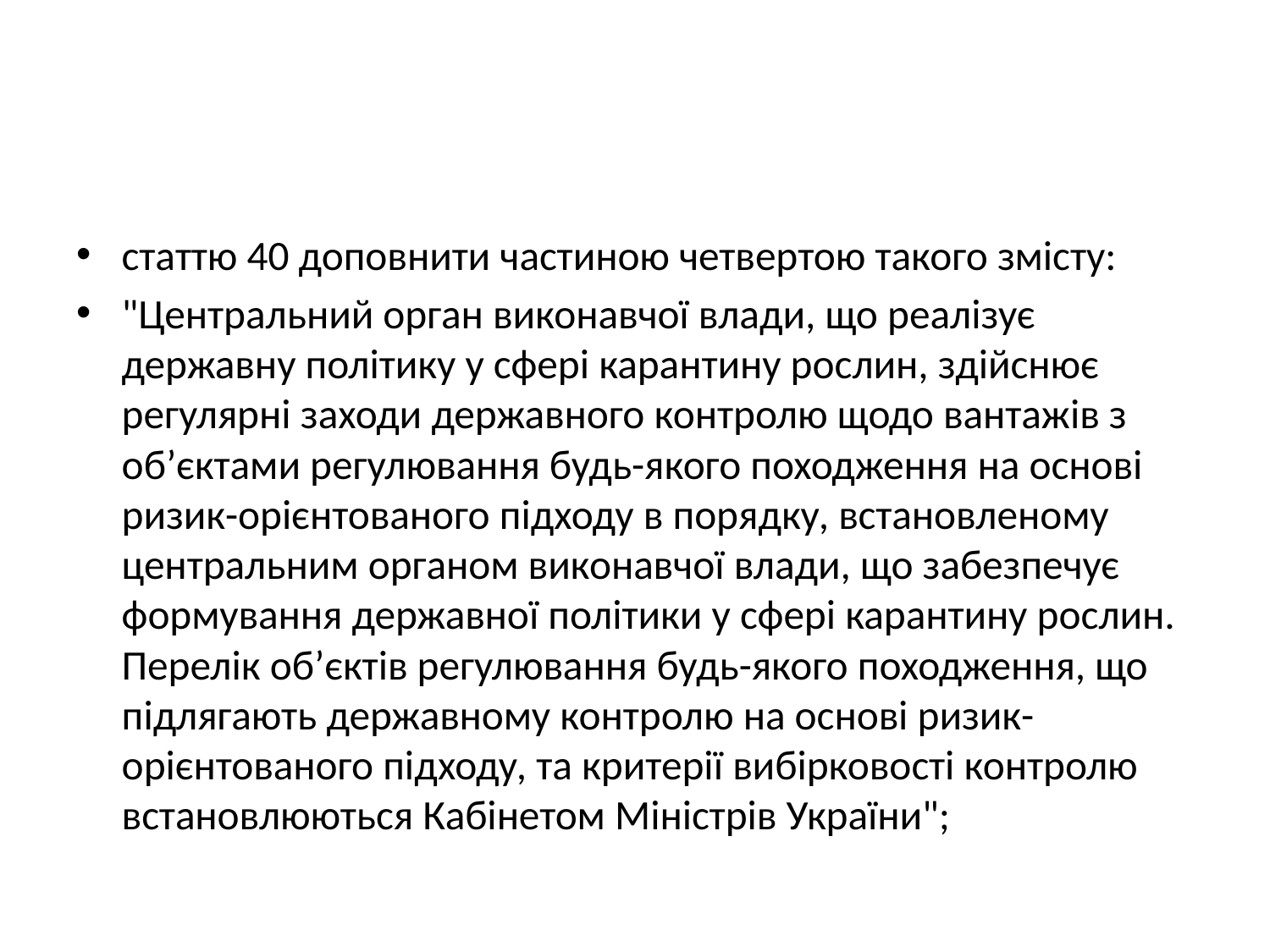

статтю 40 доповнити частиною четвертою такого змісту:
"Центральний орган виконавчої влади, що реалізує державну політику у сфері карантину рослин, здійснює регулярні заходи державного контролю щодо вантажів з об’єктами регулювання будь-якого походження на основі ризик-орієнтованого підходу в порядку, встановленому центральним органом виконавчої влади, що забезпечує формування державної політики у сфері карантину рослин. Перелік об’єктів регулювання будь-якого походження, що підлягають державному контролю на основі ризик-орієнтованого підходу, та критерії вибірковості контролю встановлюються Кабінетом Міністрів України";